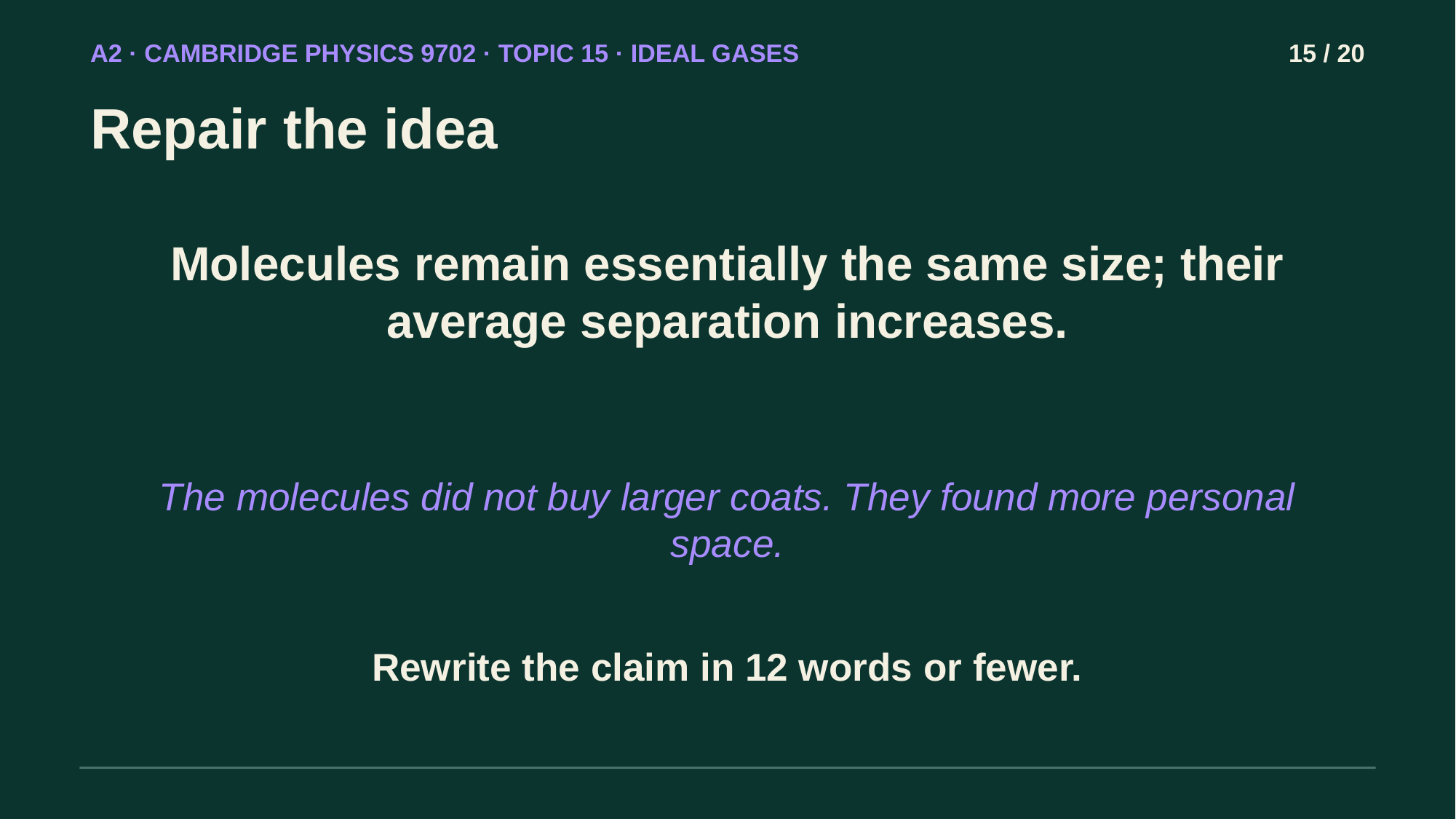

A2 · CAMBRIDGE PHYSICS 9702 · TOPIC 15 · IDEAL GASES
15 / 20
Repair the idea
Molecules remain essentially the same size; their average separation increases.
The molecules did not buy larger coats. They found more personal space.
Rewrite the claim in 12 words or fewer.